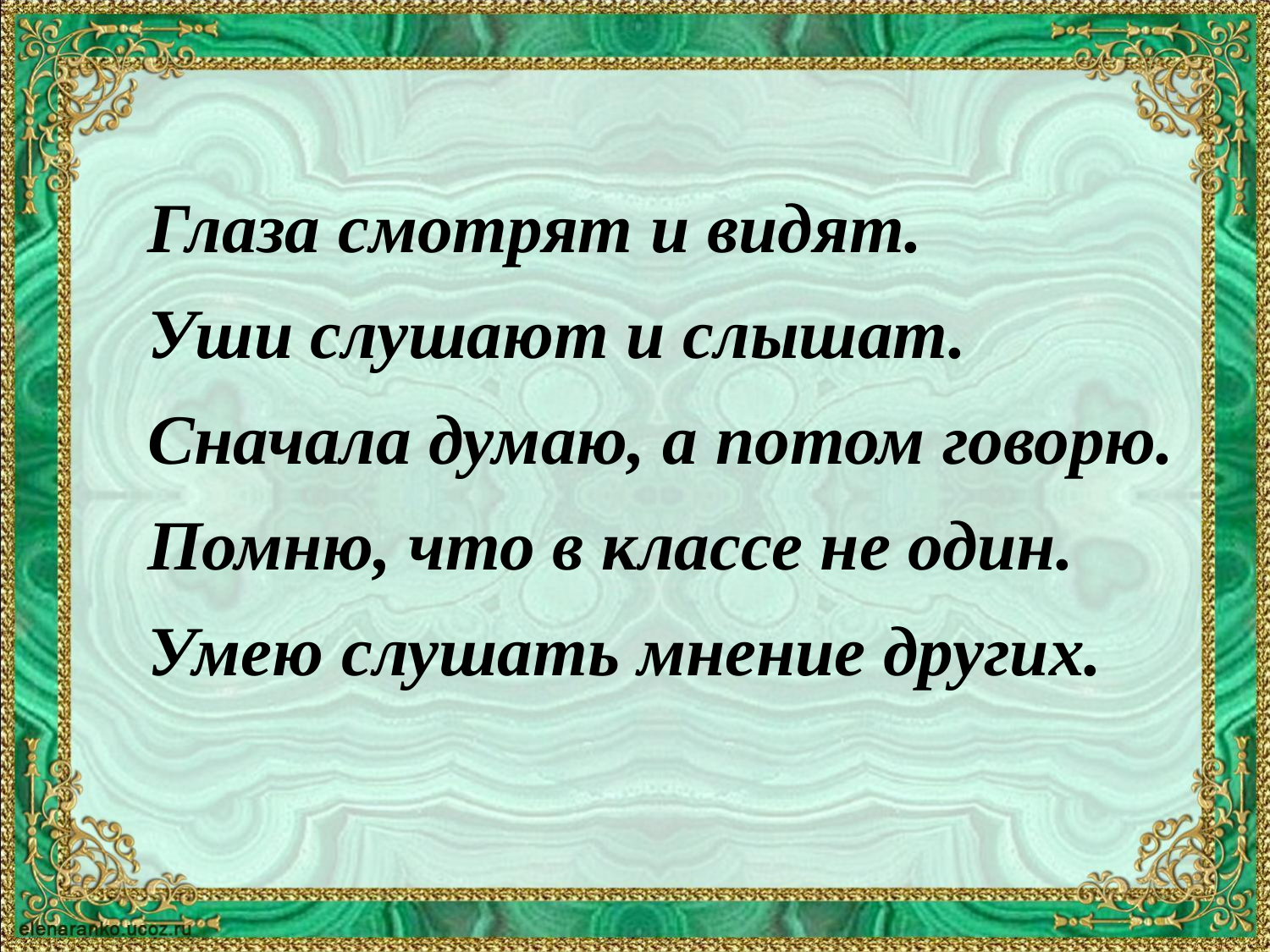

Глаза смотрят и видят.
Уши слушают и слышат.
Сначала думаю, а потом говорю.
Помню, что в классе не один.
Умею слушать мнение других.